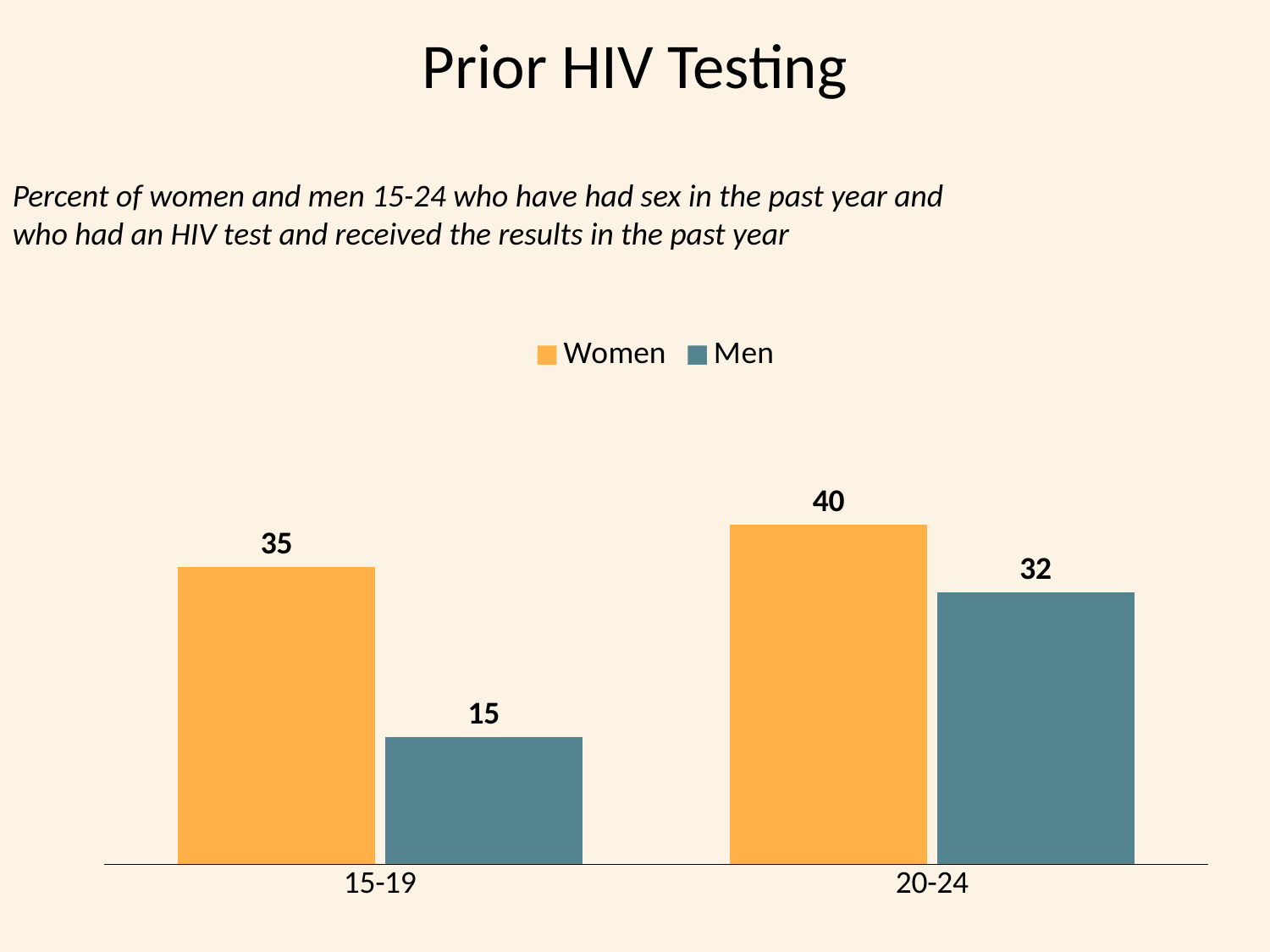

# Prior HIV Testing
Percent of women and men 15-24 who have had sex in the past year and who had an HIV test and received the results in the past year

### Chart

| Category | Women | Men |
|---|---|---|
| 15-19 | 35.0 | 15.0 |
| 20-24 | 40.0 | 32.0 |